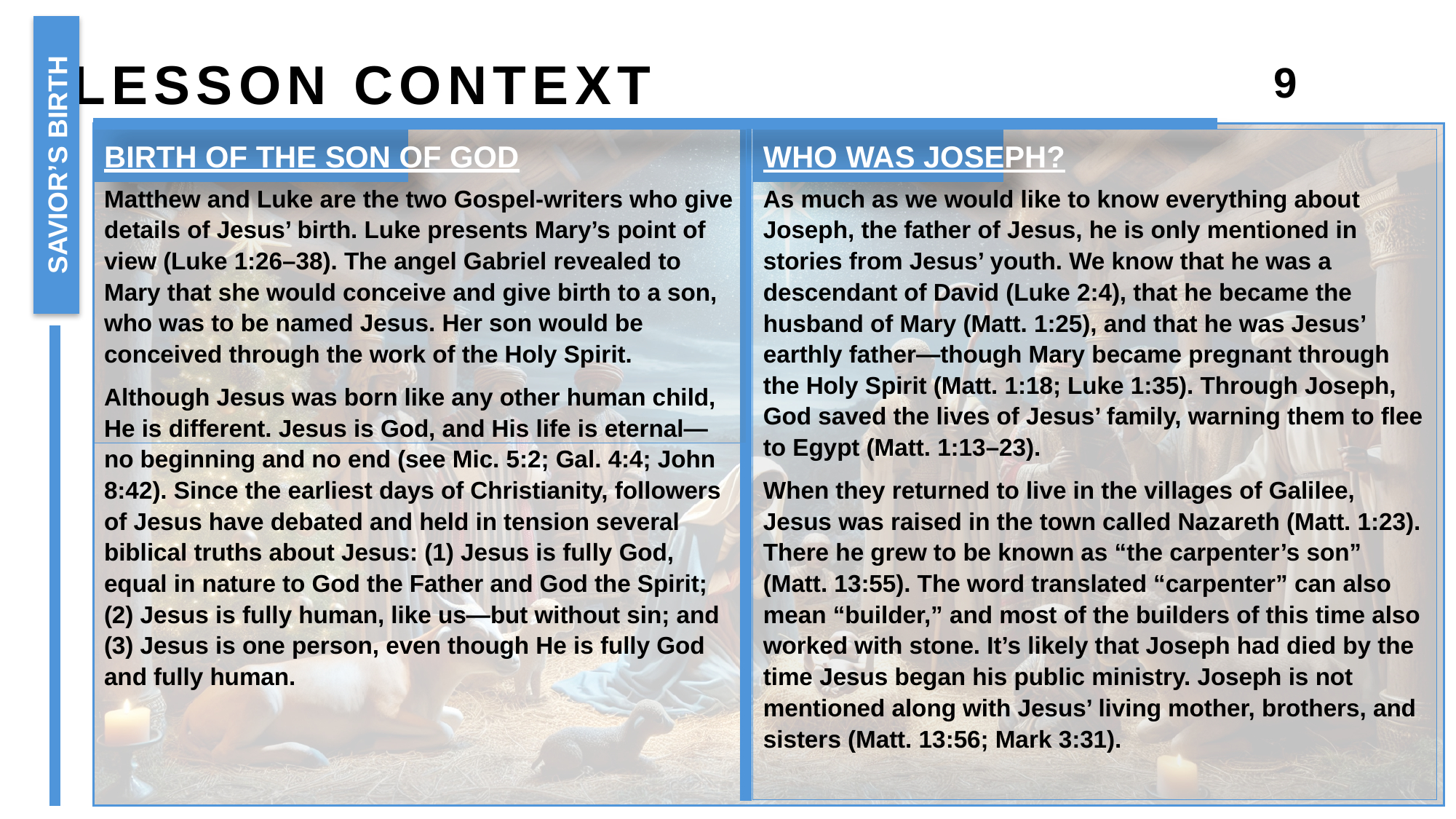

9
Lesson Context

Birth of the Son of God

Matthew and Luke are the two Gospel-writers who give details of Jesus’ birth. Luke presents Mary’s point of view (Luke 1:26–38). The angel Gabriel revealed to Mary that she would conceive and give birth to a son, who was to be named Jesus. Her son would be conceived through the work of the Holy Spirit.

Although Jesus was born like any other human child, He is different. Jesus is God, and His life is eternal—no beginning and no end (see Mic. 5:2; Gal. 4:4; John 8:42). Since the earliest days of Christianity, followers of Jesus have debated and held in tension several biblical truths about Jesus: (1) Jesus is fully God, equal in nature to God the Father and God the Spirit; (2) Jesus is fully human, like us—but without sin; and (3) Jesus is one person, even though He is fully God and fully human.
Who Was Joseph?

As much as we would like to know everything about Joseph, the father of Jesus, he is only mentioned in stories from Jesus’ youth. We know that he was a descendant of David (Luke 2:4), that he became the husband of Mary (Matt. 1:25), and that he was Jesus’ earthly father—though Mary became pregnant through the Holy Spirit (Matt. 1:18; Luke 1:35). Through Joseph, God saved the lives of Jesus’ family, warning them to flee to Egypt (Matt. 1:13–23).

When they returned to live in the villages of Galilee, Jesus was raised in the town called Nazareth (Matt. 1:23). There he grew to be known as “the carpenter’s son” (Matt. 13:55). The word translated “carpenter” can also mean “builder,” and most of the builders of this time also worked with stone. It’s likely that Joseph had died by the time Jesus began his public ministry. Joseph is not mentioned along with Jesus’ living mother, brothers, and sisters (Matt. 13:56; Mark 3:31).

Savior’s Birth